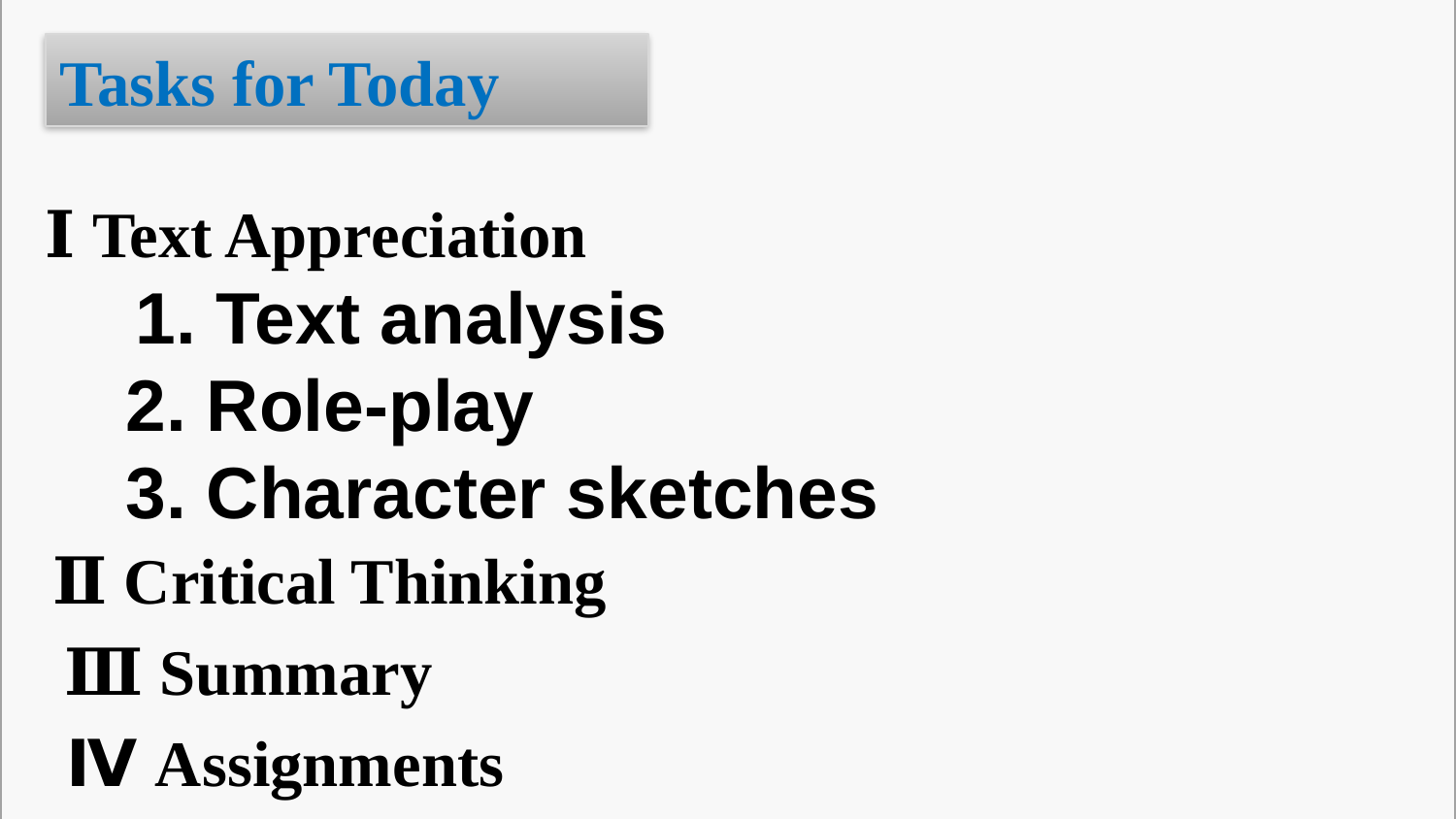

Tasks for Today
Ⅰ Text Appreciation
     1. Text analysis
    2. Role-play
    3. Character sketches
 Ⅱ Critical Thinking
 Ⅲ Summary
 Ⅳ Assignments